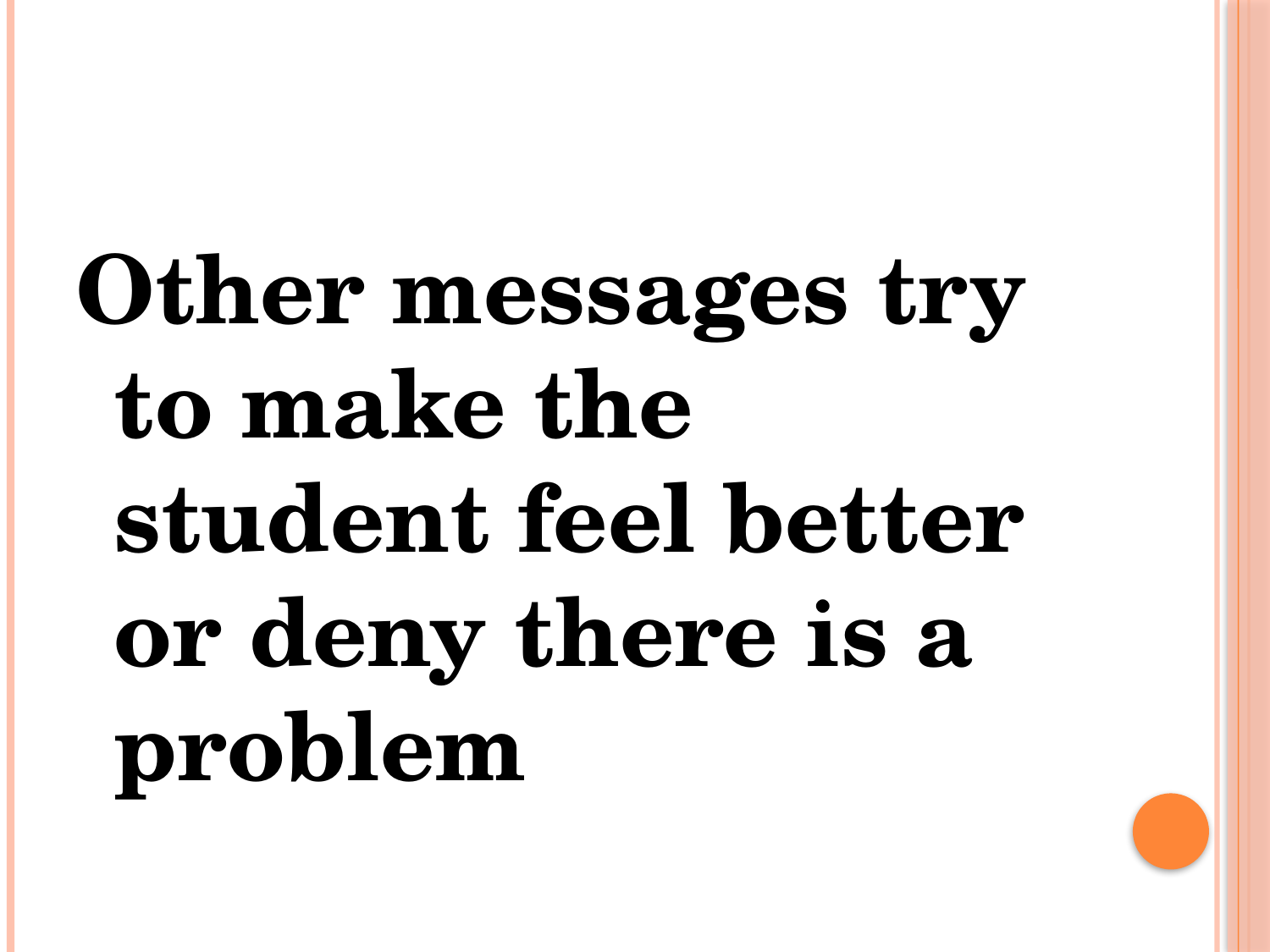

#
Other messages try to make the student feel better or deny there is a problem